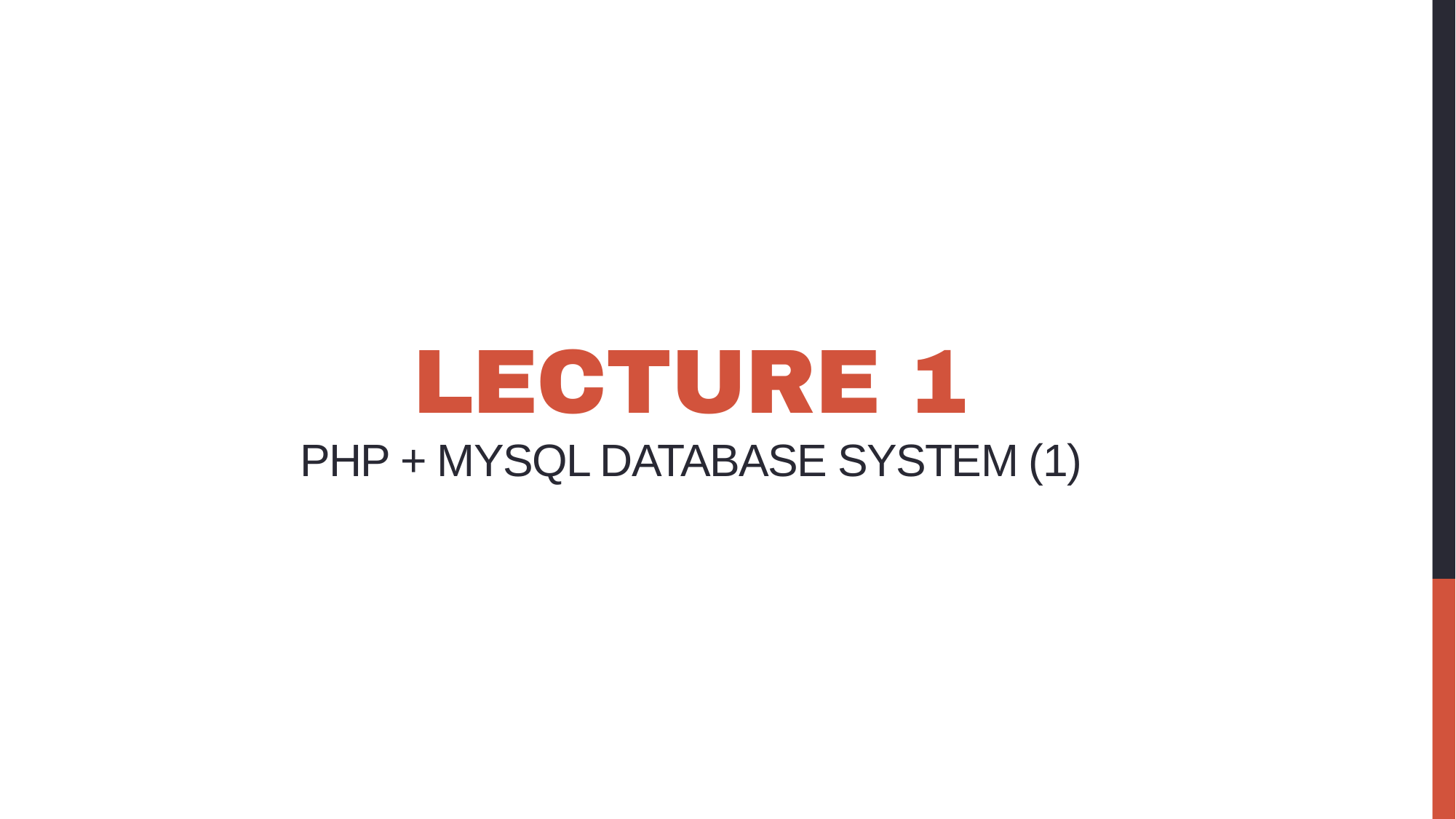

# Lecture 1 PHP + MySQL Database System (1)